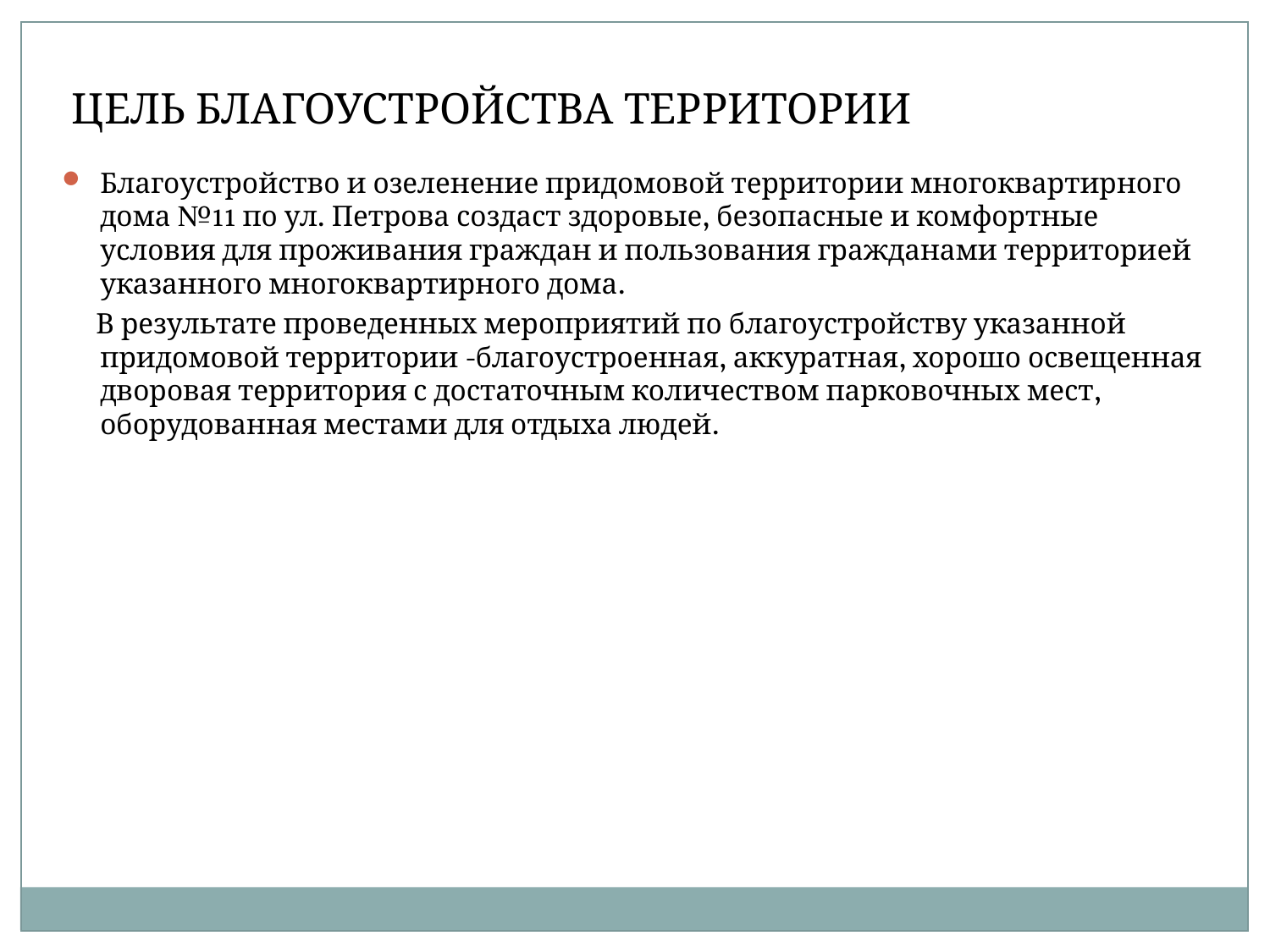

ЦЕЛЬ БЛАГОУСТРОЙСТВА ТЕРРИТОРИИ
Благоустройство и озеленение придомовой территории многоквартирного дома №11 по ул. Петрова создаст здоровые, безопасные и комфортные условия для проживания граждан и пользования гражданами территорией указанного многоквартирного дома.
     В результате проведенных мероприятий по благоустройству указанной придомовой территории -благоустроенная, аккуратная, хорошо освещенная дворовая территория с достаточным количеством парковочных мест, оборудованная местами для отдыха людей.